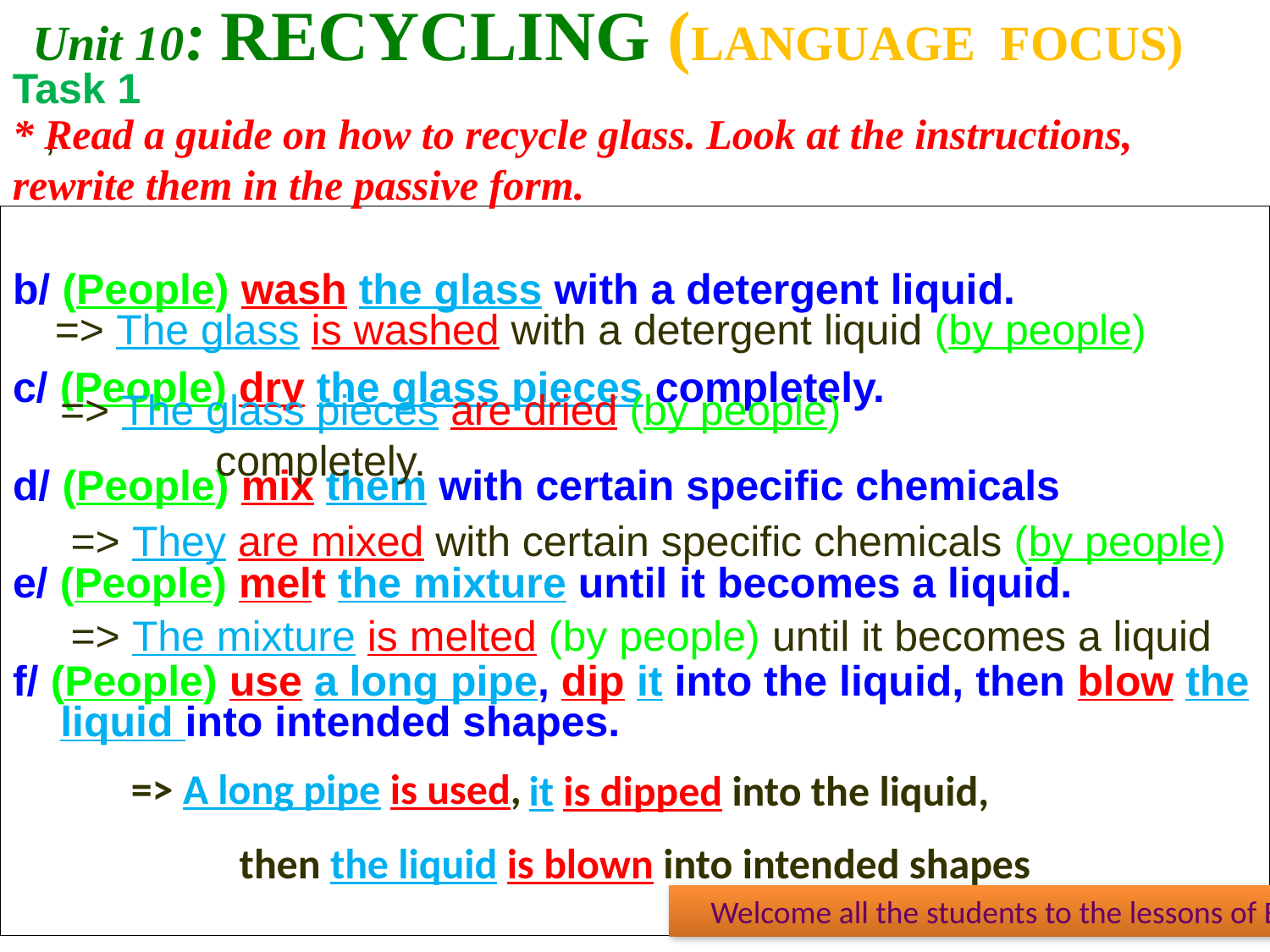

Unit 10: RECYCLING (LANGUAGE  FOCUS)
Task 1
* Read a guide on how to recycle glass. Look at the instructions, rewrite them in the passive form.
,

b/ (People) wash the glass with a detergent liquid.

c/ (People) dry the glass pieces completely.

d/ (People) mix them with certain specific chemicals

e/ (People) melt the mixture until it becomes a liquid.

f/ (People) use a long pipe, dip it into the liquid, then blow the liquid into intended shapes.

=> The glass is washed with a detergent liquid (by people)
=> The glass pieces are dried (by people) completely.
=> They are mixed with certain specific chemicals (by people)
=> The mixture is melted (by people) until it becomes a liquid
=> A long pipe is used,
it is dipped into the liquid,
then the liquid is blown into intended shapes
    Welcome all the students to the lessons of English group - My Thanh Secondary school.